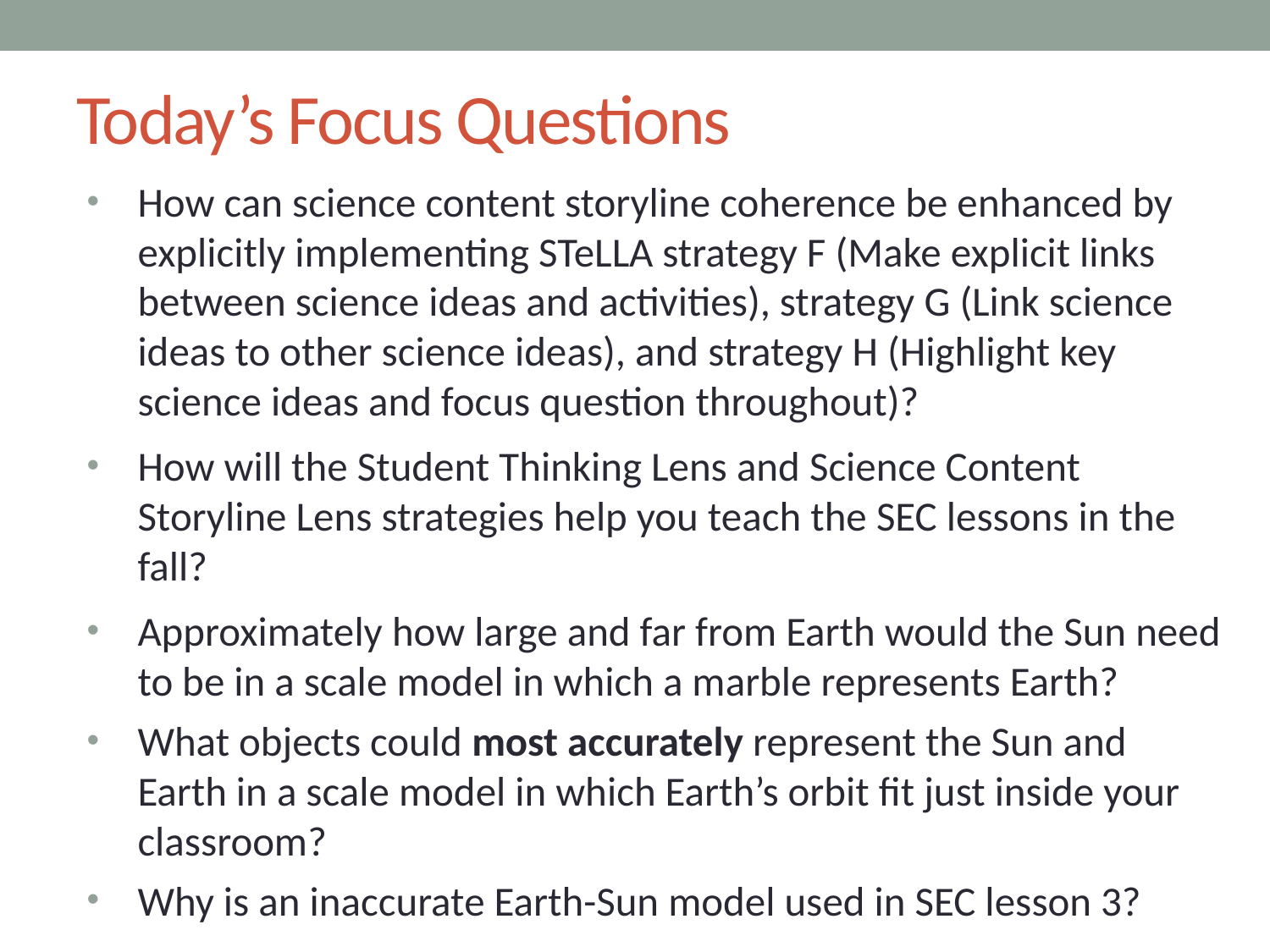

# Today’s Focus Questions
How can science content storyline coherence be enhanced by explicitly implementing STeLLA strategy F (Make explicit links between science ideas and activities), strategy G (Link science ideas to other science ideas), and strategy H (Highlight key science ideas and focus question throughout)?
How will the Student Thinking Lens and Science Content Storyline Lens strategies help you teach the SEC lessons in the fall?
Approximately how large and far from Earth would the Sun need to be in a scale model in which a marble represents Earth?
What objects could most accurately represent the Sun and Earth in a scale model in which Earth’s orbit fit just inside your classroom?
Why is an inaccurate Earth-Sun model used in SEC lesson 3?